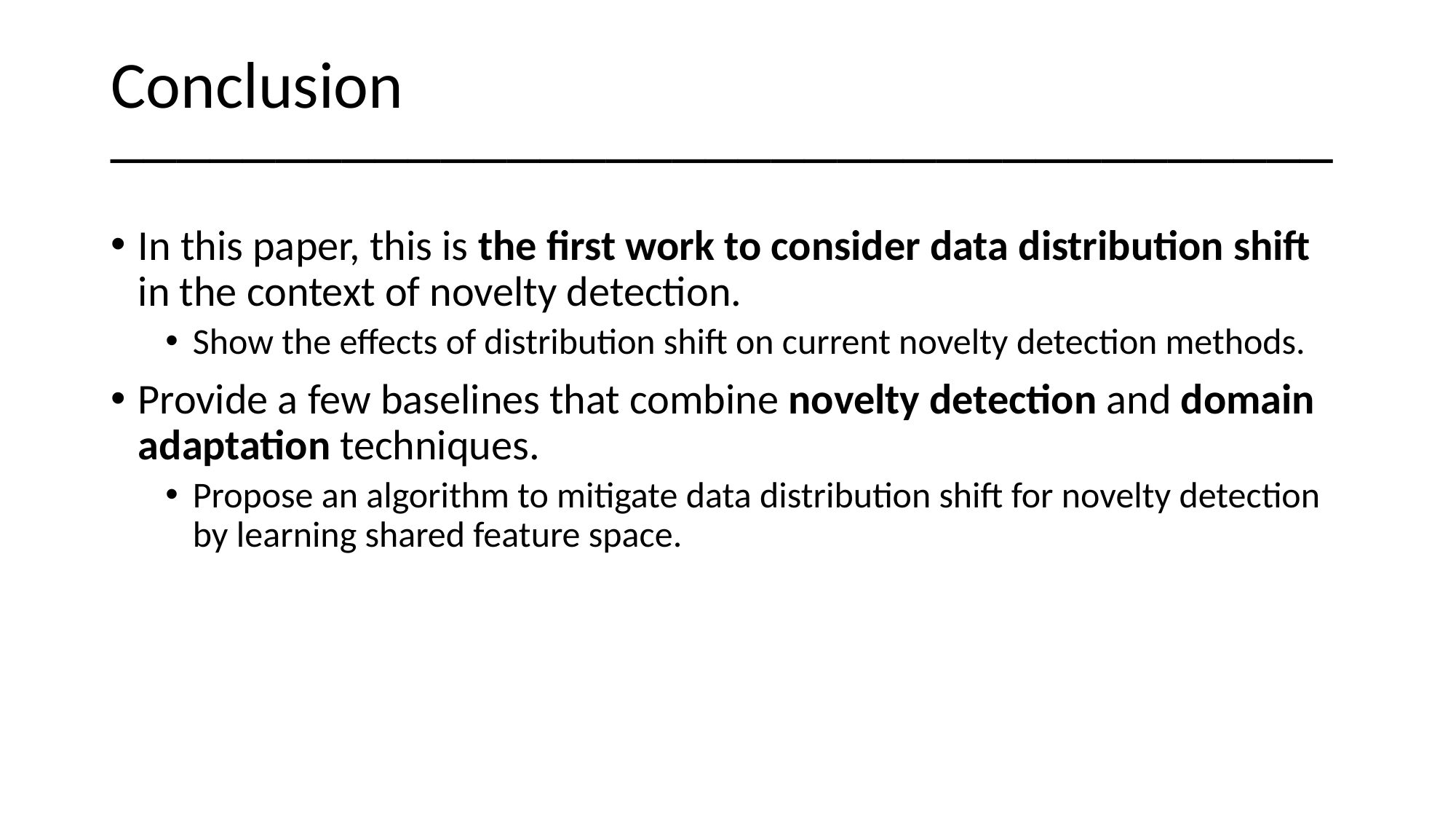

# Conclusion ─────────────────────────────────────
In this paper, this is the first work to consider data distribution shift in the context of novelty detection.
Show the effects of distribution shift on current novelty detection methods.
Provide a few baselines that combine novelty detection and domain adaptation techniques.
Propose an algorithm to mitigate data distribution shift for novelty detection by learning shared feature space.